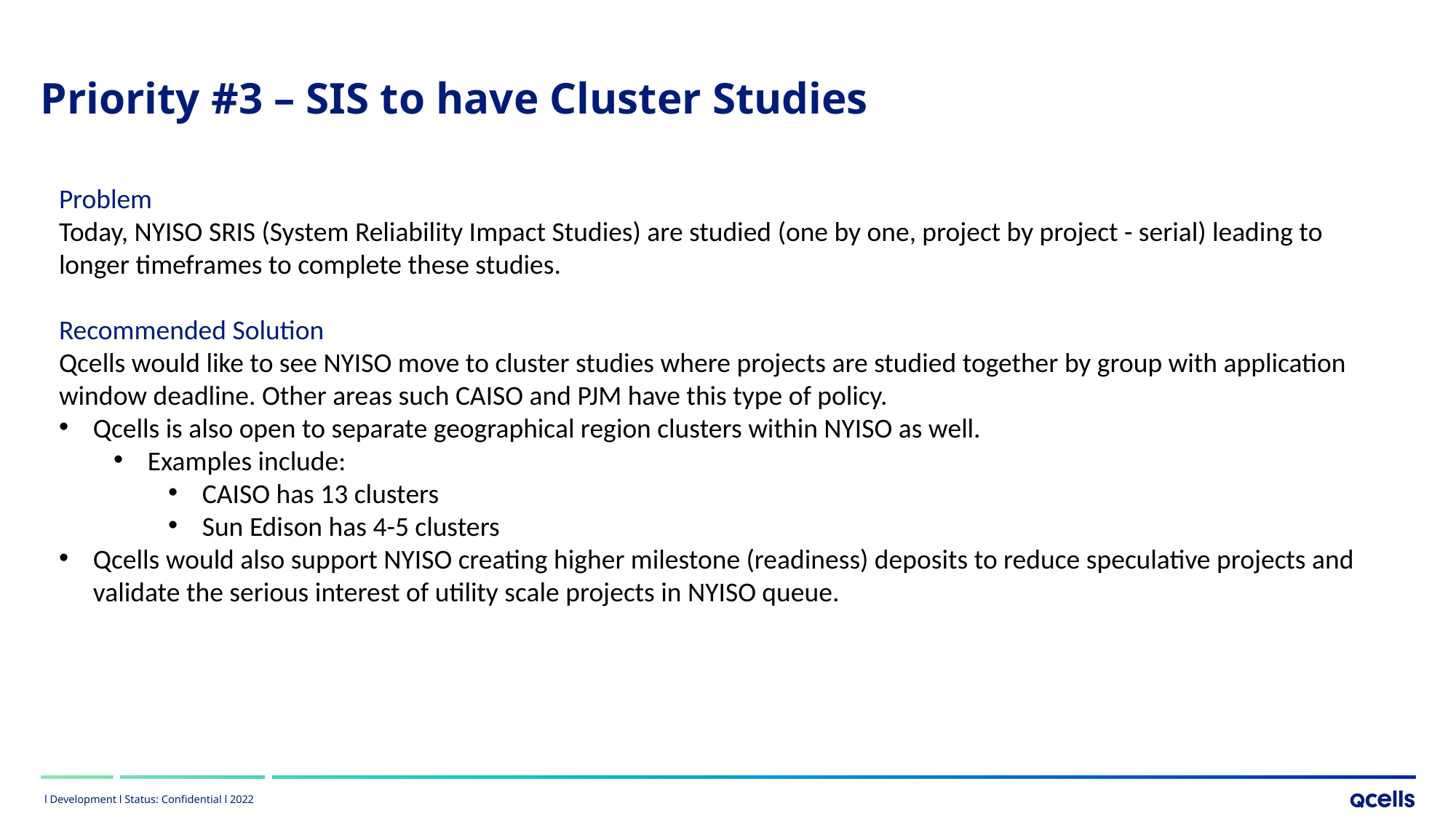

Priority #3 – SIS to have Cluster Studies

Problem
Today, NYISO SRIS (System Reliability Impact Studies) are studied (one by one, project by project - serial) leading to longer timeframes to complete these studies.

Recommended Solution
Qcells would like to see NYISO move to cluster studies where projects are studied together by group with application window deadline. Other areas such CAISO and PJM have this type of policy.
Qcells is also open to separate geographical region clusters within NYISO as well.
Examples include:
CAISO has 13 clusters
Sun Edison has 4-5 clusters
Qcells would also support NYISO creating higher milestone (readiness) deposits to reduce speculative projects and validate the serious interest of utility scale projects in NYISO queue.